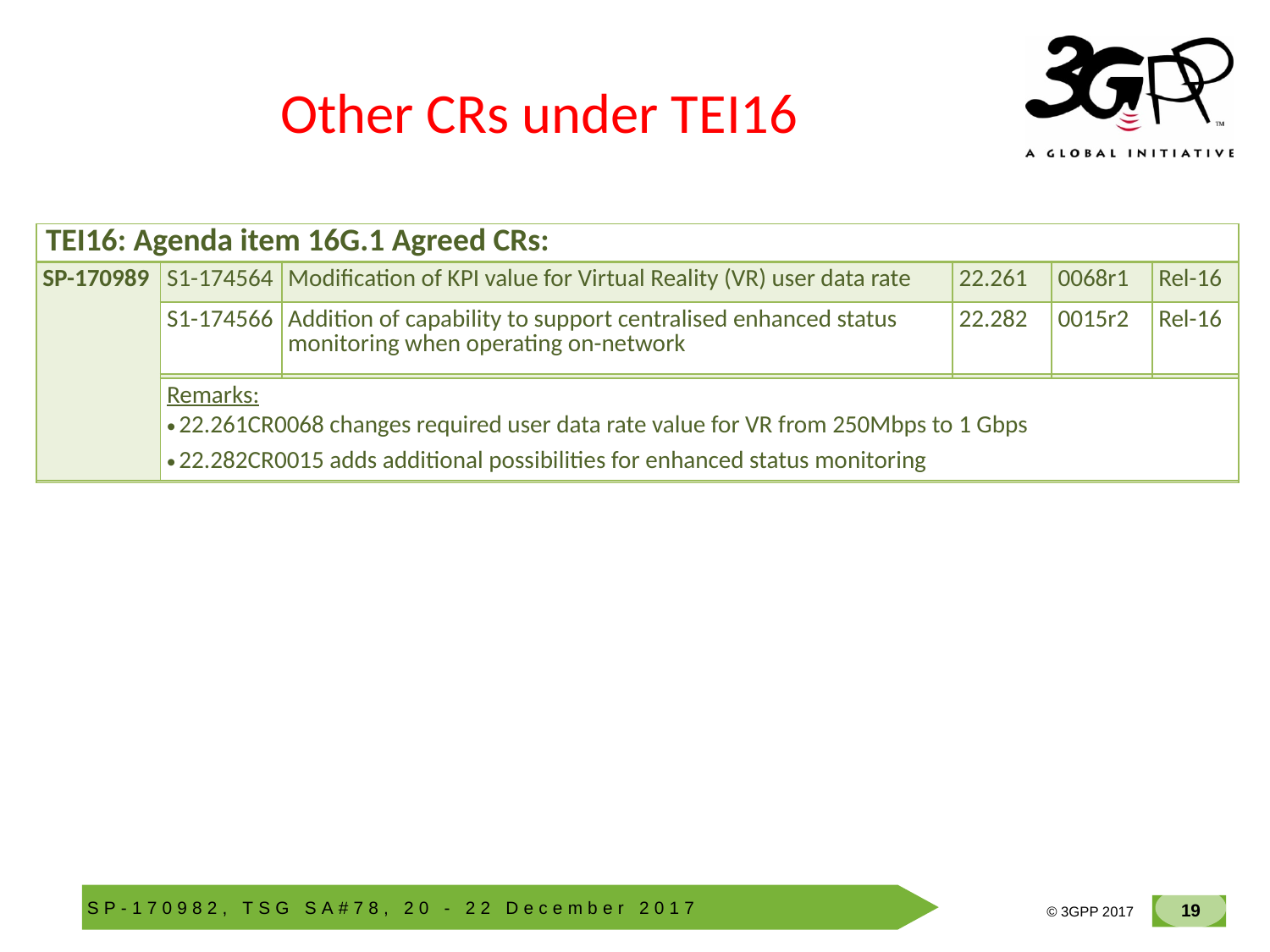

# Other CRs under TEI16
| TEI16: Agenda item 16G.1 Agreed CRs: |  |  |  |  |  |
| --- | --- | --- | --- | --- | --- |
| SP-170989 | S1-174564 | Modification of KPI value for Virtual Reality (VR) user data rate | 22.261 | 0068r1 | Rel-16 |
|  | S1-174566 | Addition of capability to support centralised enhanced status monitoring when operating on-network | 22.282 | 0015r2 | Rel-16 |
|  |  |  |  |  |  |
|  | Remarks: 22.261CR0068 changes required user data rate value for VR from 250Mbps to 1 Gbps 22.282CR0015 adds additional possibilities for enhanced status monitoring |  |  |  |  |
|  |  |  |  |  |  |